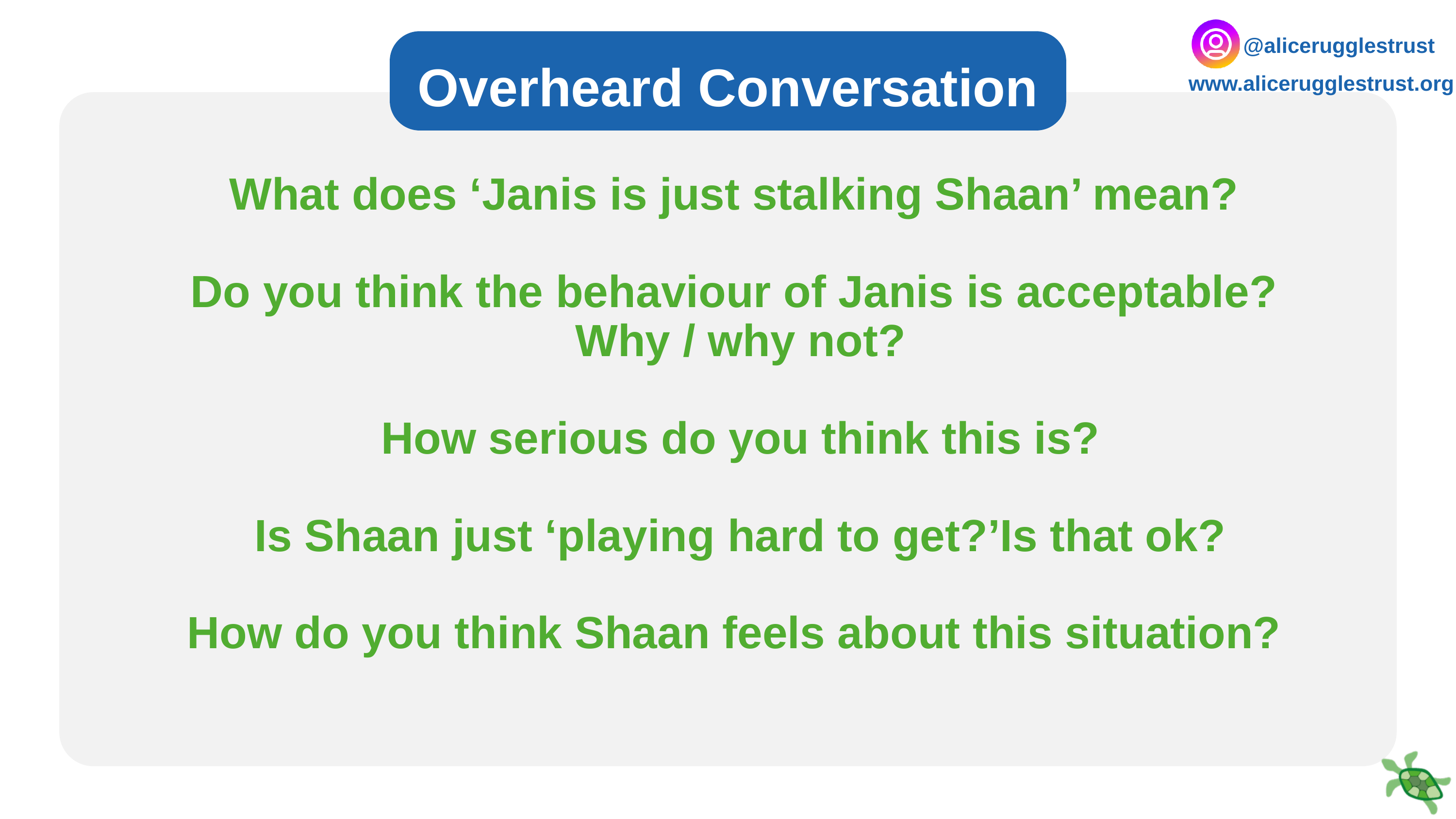

@alicerugglestrust

Overheard Conversation
www.alicerugglestrust.org

What does ‘Janis is just stalking Shaan’ mean?

Do you think the behaviour of Janis is acceptable?
Why / why not?

How serious do you think this is?

Is Shaan just ‘playing hard to get?’Is that ok?

How do you think Shaan feels about this situation?